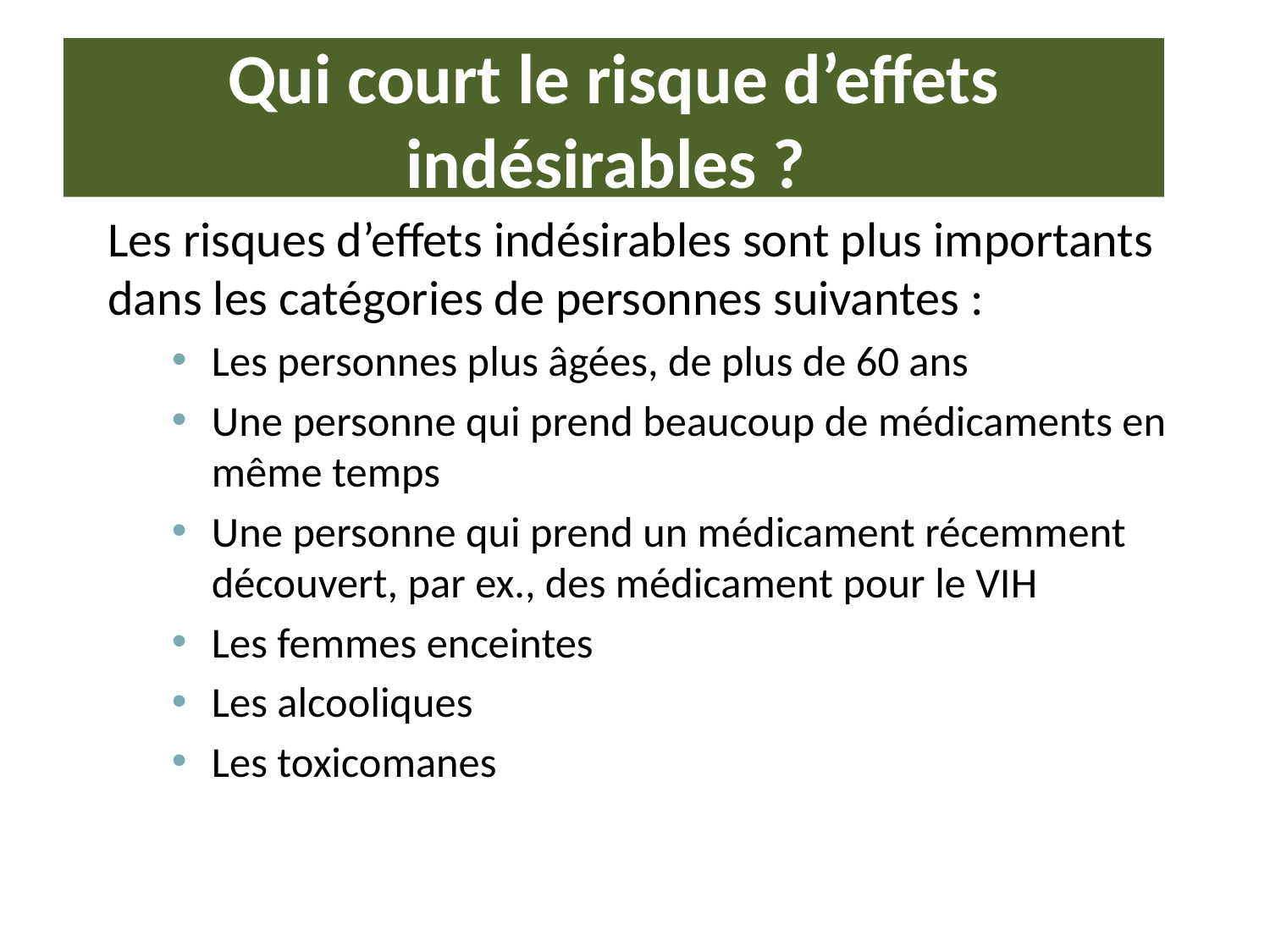

# Qui court le risque d’effets indésirables ?
Les risques d’effets indésirables sont plus importants dans les catégories de personnes suivantes :
Les personnes plus âgées, de plus de 60 ans
Une personne qui prend beaucoup de médicaments en même temps
Une personne qui prend un médicament récemment découvert, par ex., des médicament pour le VIH
Les femmes enceintes
Les alcooliques
Les toxicomanes